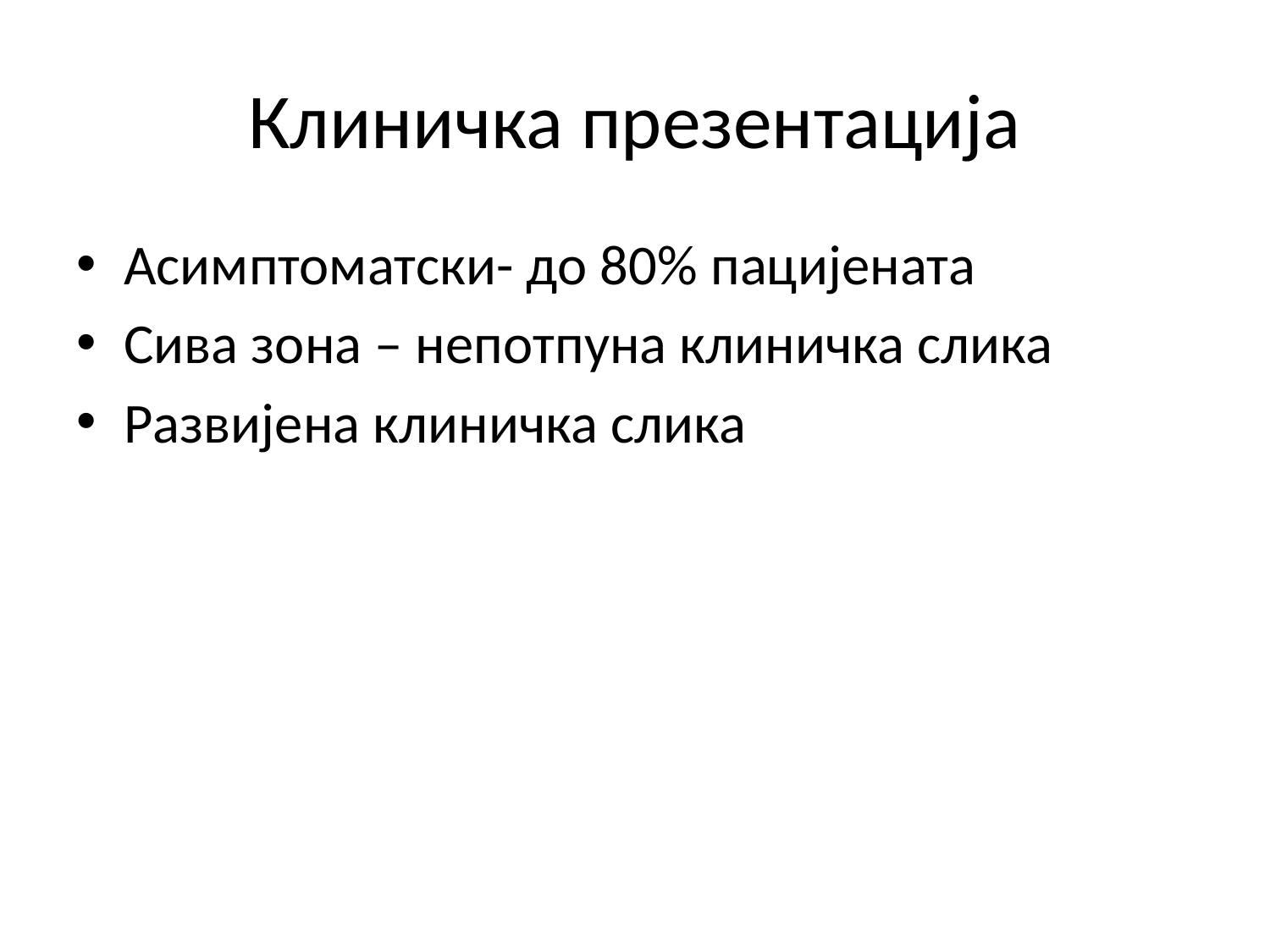

# Клиничка презентација
Асимптоматски- до 80% пацијената
Сива зона – непотпуна клиничка слика
Развијена клиничка слика